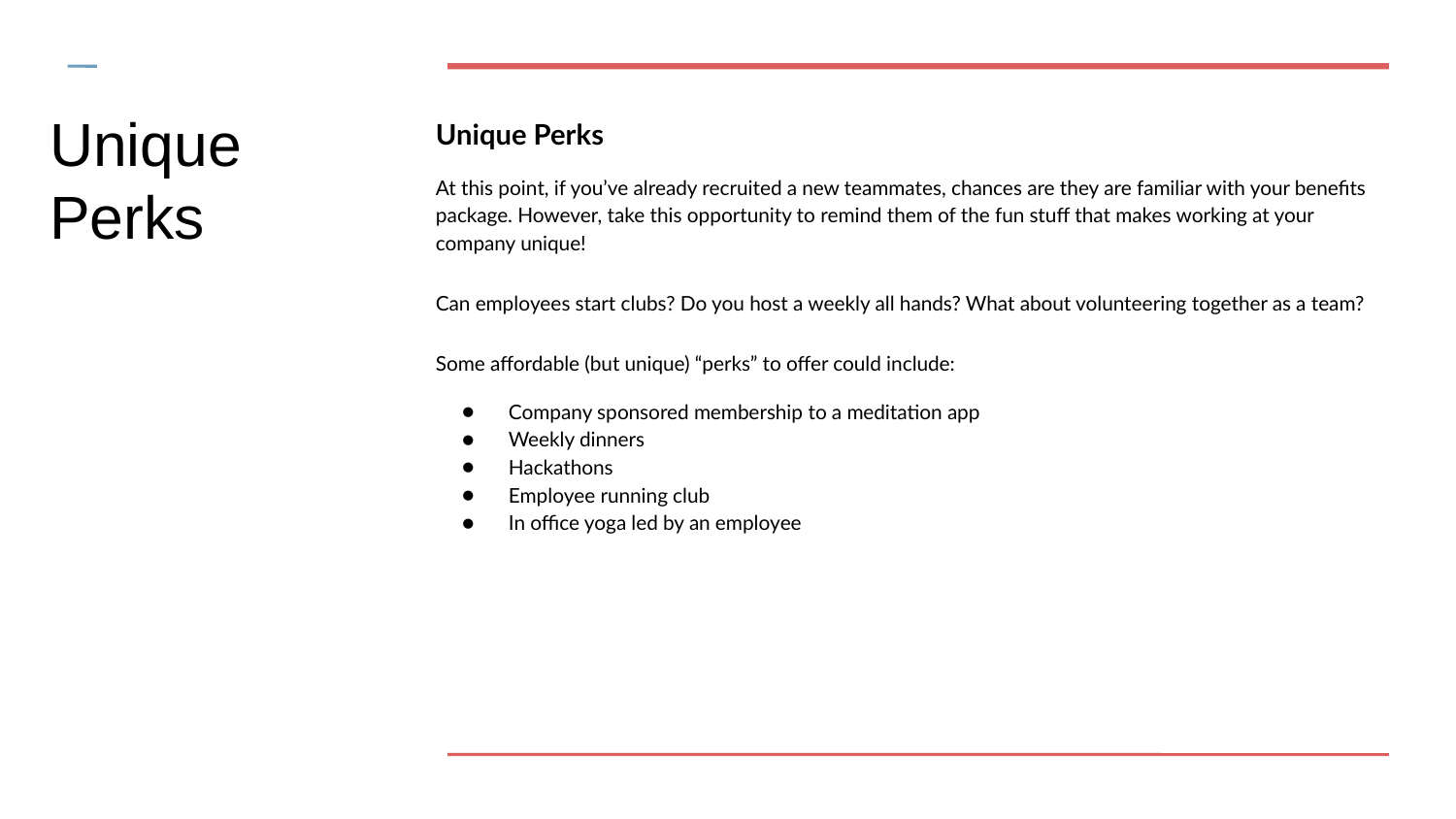

# Unique Perks
Unique Perks
At this point, if you’ve already recruited a new teammates, chances are they are familiar with your benefits package. However, take this opportunity to remind them of the fun stuff that makes working at your company unique!
Can employees start clubs? Do you host a weekly all hands? What about volunteering together as a team?
Some affordable (but unique) “perks” to offer could include:
Company sponsored membership to a meditation app
Weekly dinners
Hackathons
Employee running club
In office yoga led by an employee